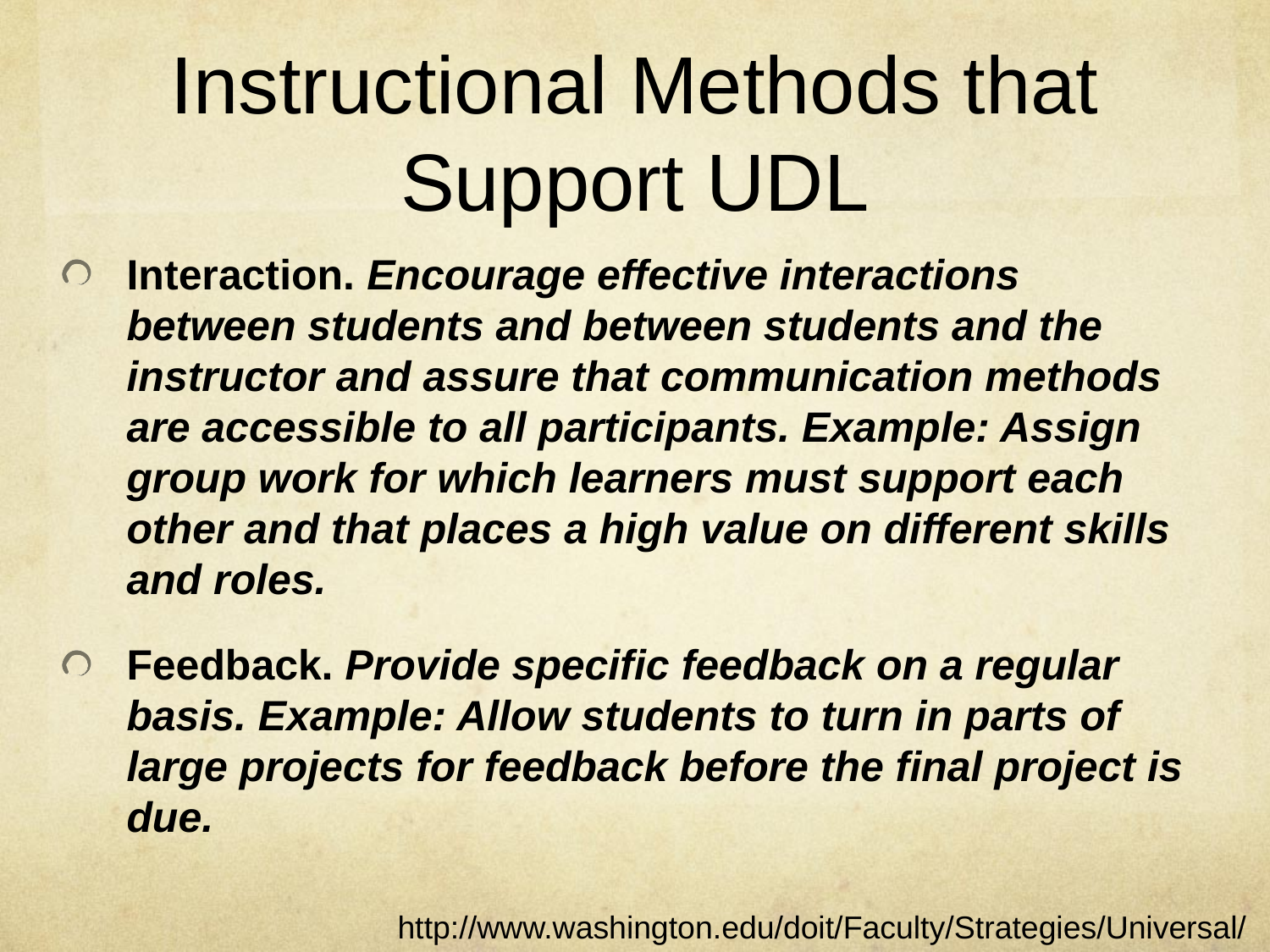

# Instructional Methods that Support UDL
Interaction. Encourage effective interactions between students and between students and the instructor and assure that communication methods are accessible to all participants. Example: Assign group work for which learners must support each other and that places a high value on different skills and roles.
Feedback. Provide specific feedback on a regular basis. Example: Allow students to turn in parts of large projects for feedback before the final project is due.
http://www.washington.edu/doit/Faculty/Strategies/Universal/